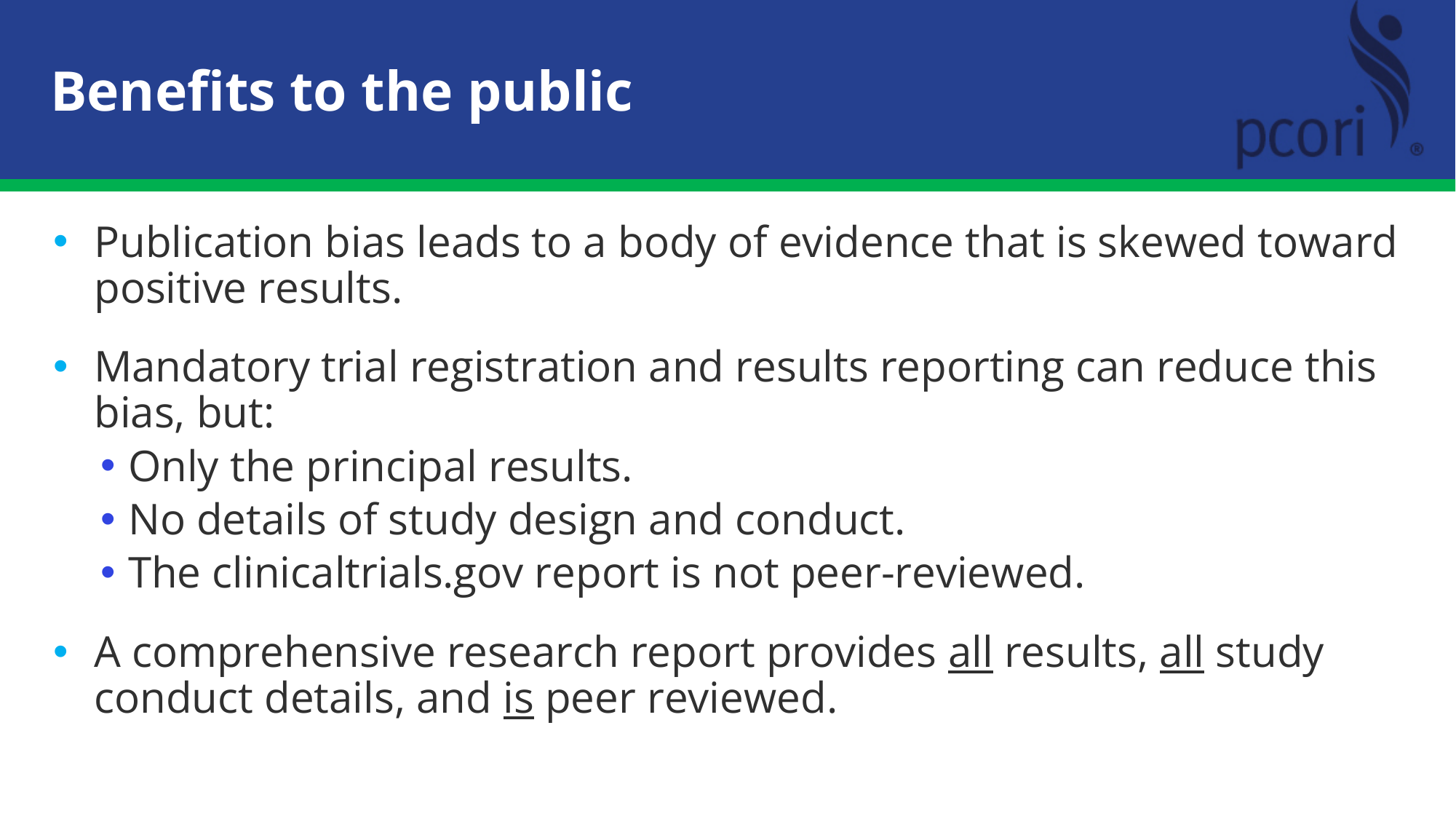

Benefits to the public
Publication bias leads to a body of evidence that is skewed toward positive results.
Mandatory trial registration and results reporting can reduce this bias, but:
Only the principal results.
No details of study design and conduct.
The clinicaltrials.gov report is not peer-reviewed.
A comprehensive research report provides all results, all study conduct details, and is peer reviewed.